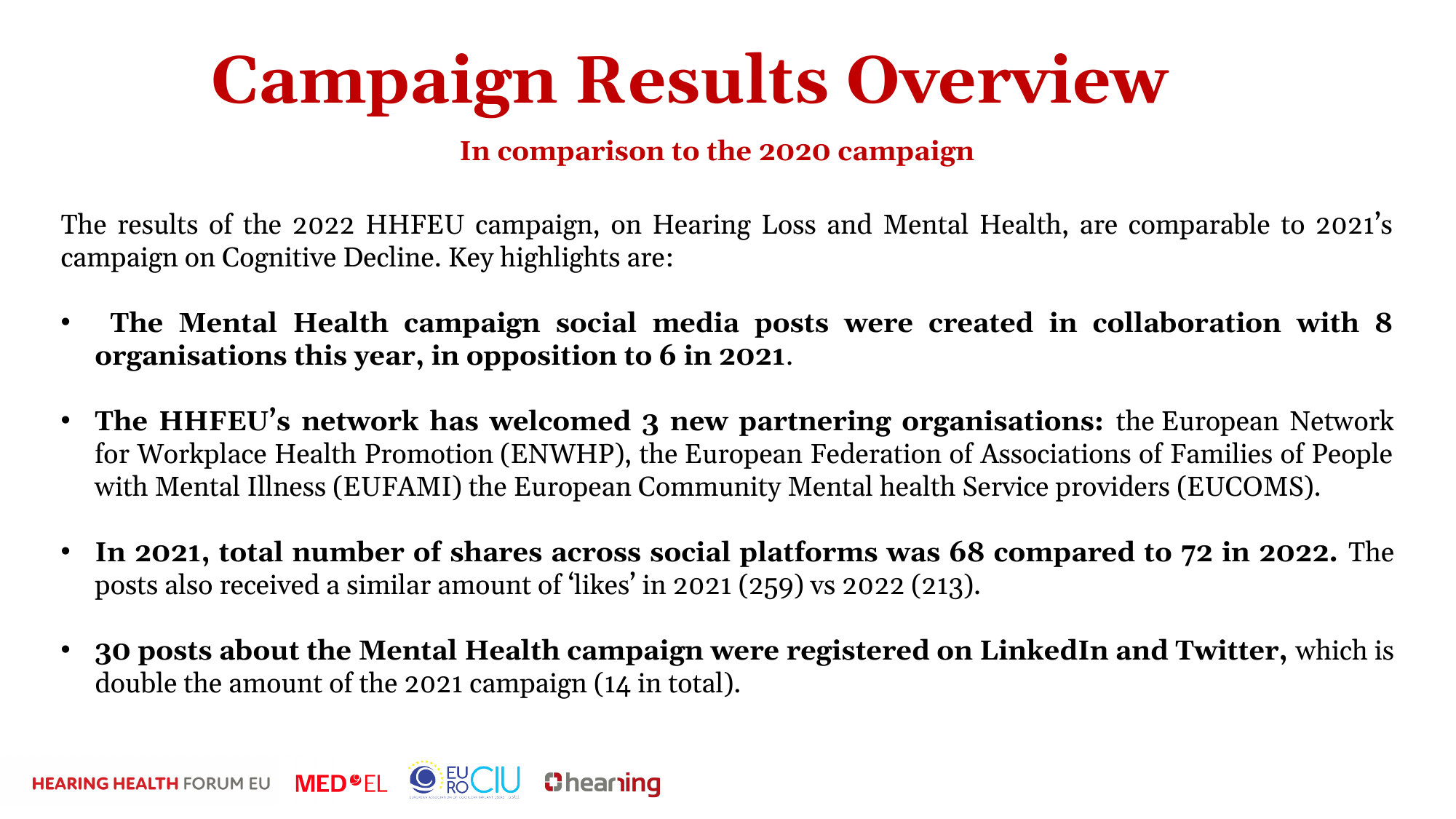

# Campaign Results Overview
In comparison to the 2020 campaign
The results of the 2022 HHFEU campaign, on Hearing Loss and Mental Health, are comparable to 2021’s campaign on Cognitive Decline. Key highlights are:

 The Mental Health campaign social media posts were created in collaboration with 8 organisations this year, in opposition to 6 in 2021.

The HHFEU’s network has welcomed 3 new partnering organisations: the European Network for Workplace Health Promotion (ENWHP), the European Federation of Associations of Families of People with Mental Illness (EUFAMI) the European Community Mental health Service providers (EUCOMS).

In 2021, total number of shares across social platforms was 68 compared to 72 in 2022. The posts also received a similar amount of ‘likes’ in 2021 (259) vs 2022 (213).

30 posts about the Mental Health campaign were registered on LinkedIn and Twitter, which is double the amount of the 2021 campaign (14 in total).